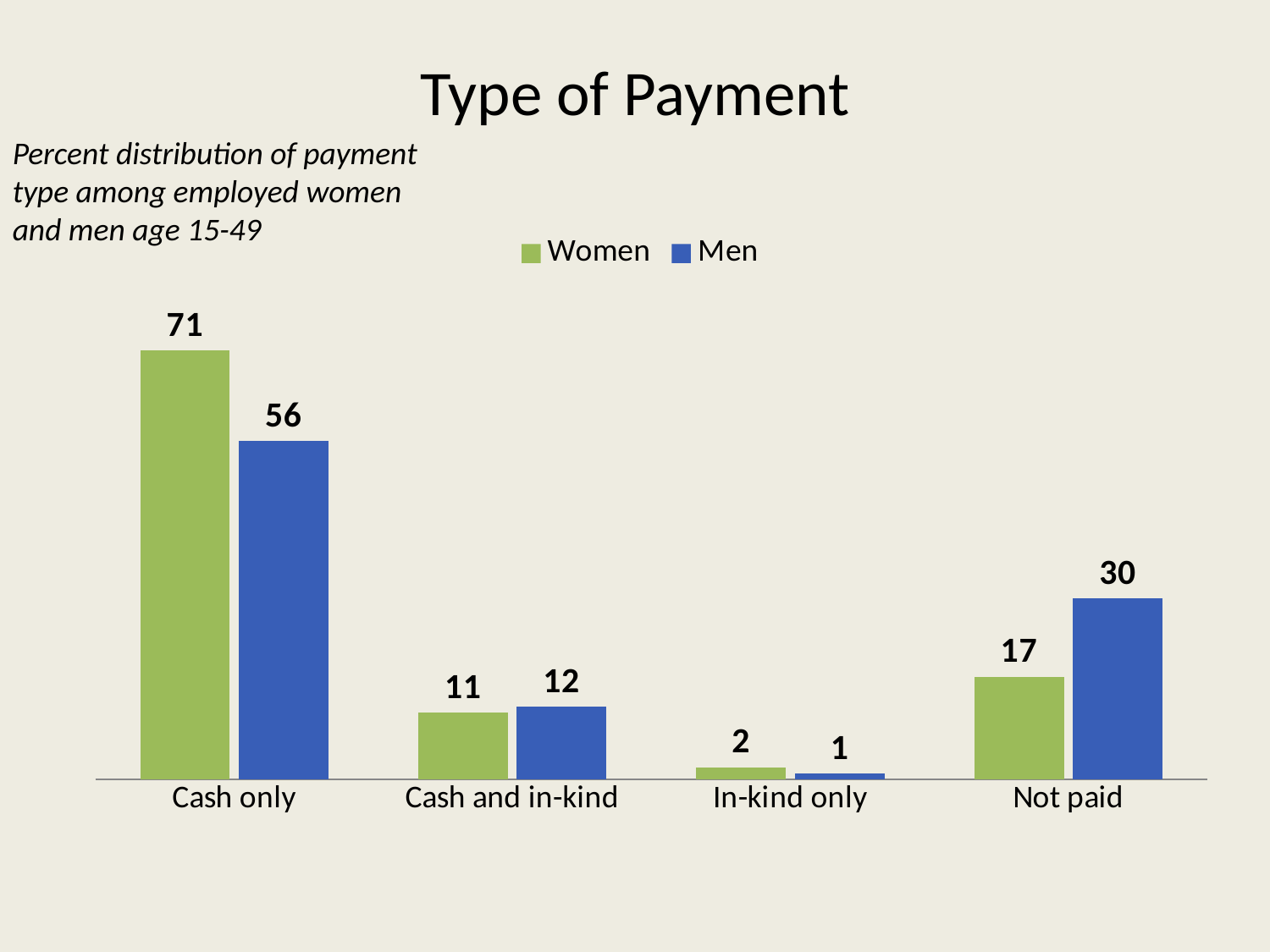

# Type of Payment
Percent distribution of payment type among employed women and men age 15-49

### Chart

| Category | Women | Men |
|---|---|---|
| Cash only | 71.0 | 56.0 |
| Cash and in-kind | 11.0 | 12.0 |
| In-kind only | 2.0 | 1.0 |
| Not paid | 17.0 | 30.0 |